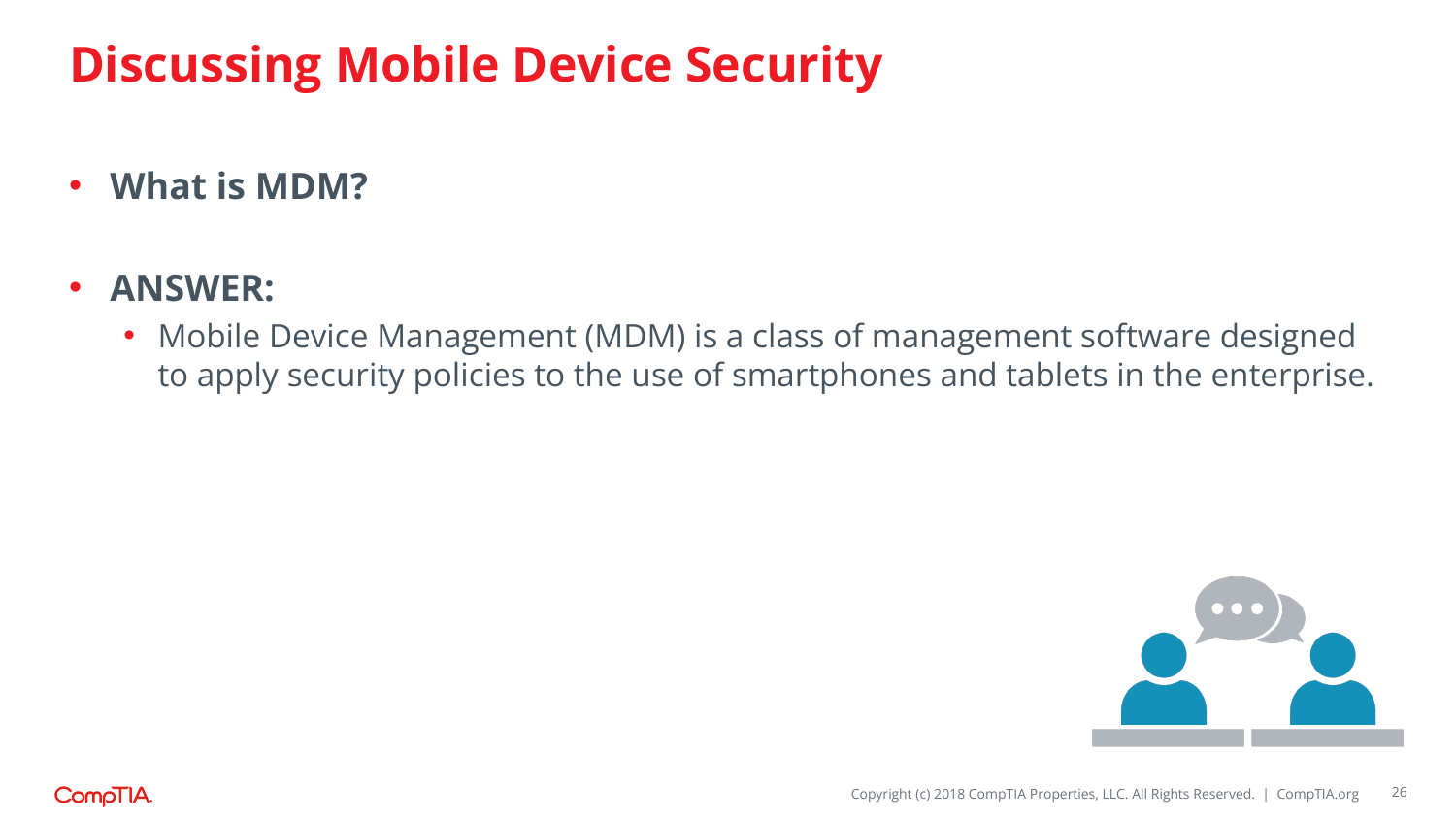

# Discussing Mobile Device Security
What is MDM?

ANSWER:
Mobile Device Management (MDM) is a class of management software designed to apply security policies to the use of smartphones and tablets in the enterprise.

26